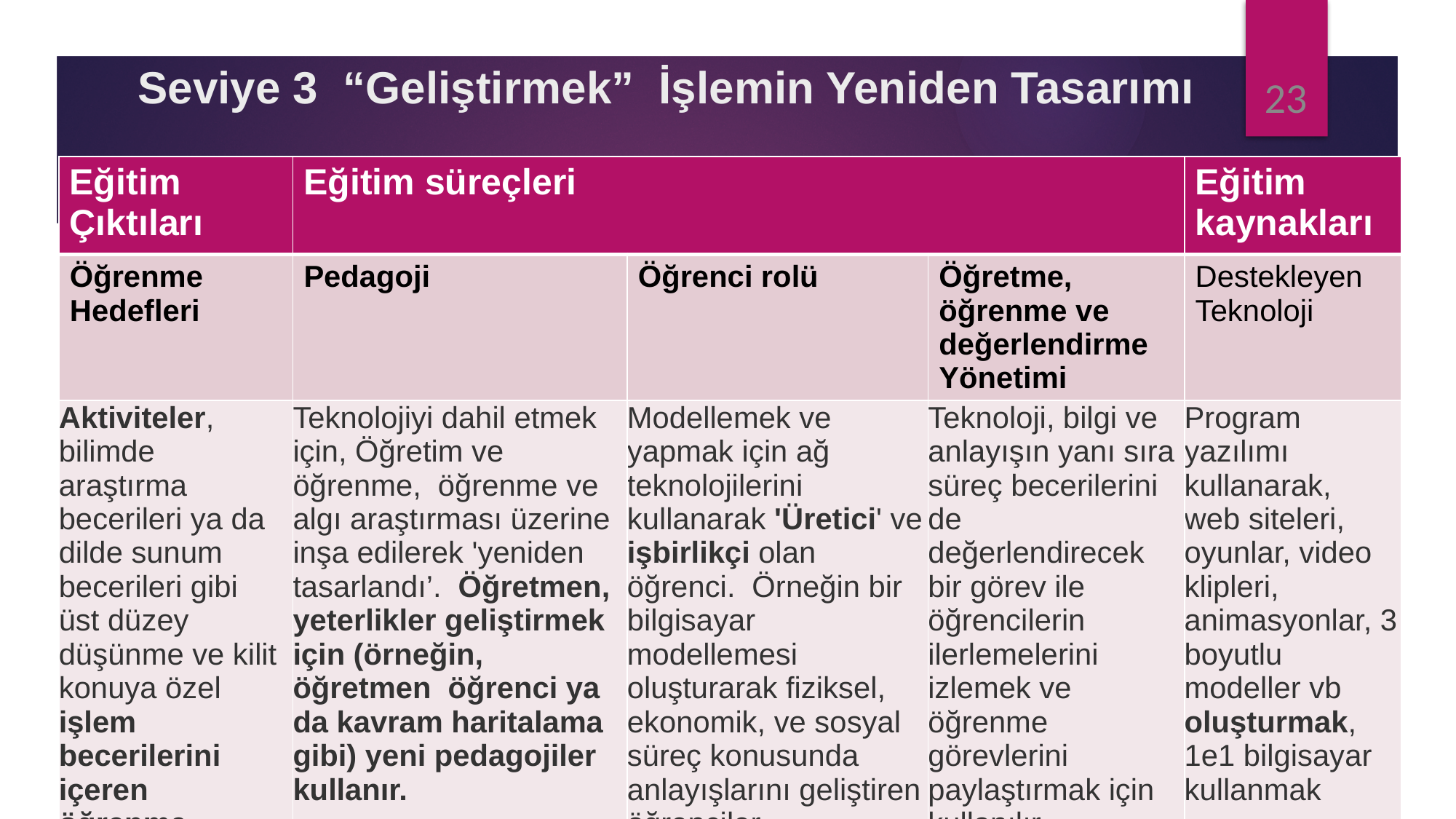

# Seviye 3  “Geliştirmek”  İşlemin Yeniden Tasarımı
23
| Eğitim Çıktıları | Eğitim süreçleri |  |  | Eğitim kaynakları |
| --- | --- | --- | --- | --- |
| Öğrenme Hedefleri | Pedagoji | Öğrenci rolü | Öğretme, öğrenme ve değerlendirme Yönetimi | Destekleyen Teknoloji |
| Aktiviteler, bilimde araştırma becerileri ya da dilde sunum becerileri gibi üst düzey düşünme ve kilit konuya özel işlem becerilerini içeren öğrenme hedeflerini ele alır | Teknolojiyi dahil etmek için, Öğretim ve öğrenme, öğrenme ve algı araştırması üzerine inşa edilerek 'yeniden tasarlandı’. Öğretmen, yeterlikler geliştirmek için (örneğin, öğretmen öğrenci ya da kavram haritalama gibi) yeni pedagojiler kullanır. | Modellemek ve yapmak için ağ teknolojilerini kullanarak 'Üretici' ve işbirlikçi olan öğrenci. Örneğin bir bilgisayar modellemesi oluşturarak fiziksel, ekonomik, ve sosyal süreç konusunda anlayışlarını geliştiren öğrenciler | Teknoloji, bilgi ve anlayışın yanı sıra süreç becerilerini de değerlendirecek bir görev ile öğrencilerin ilerlemelerini izlemek ve öğrenme görevlerini paylaştırmak için kullanılır. | Program yazılımı kullanarak, web siteleri, oyunlar, video klipleri, animasyonlar, 3 boyutlu modeller vb oluşturmak, 1e1 bilgisayar kullanmak |